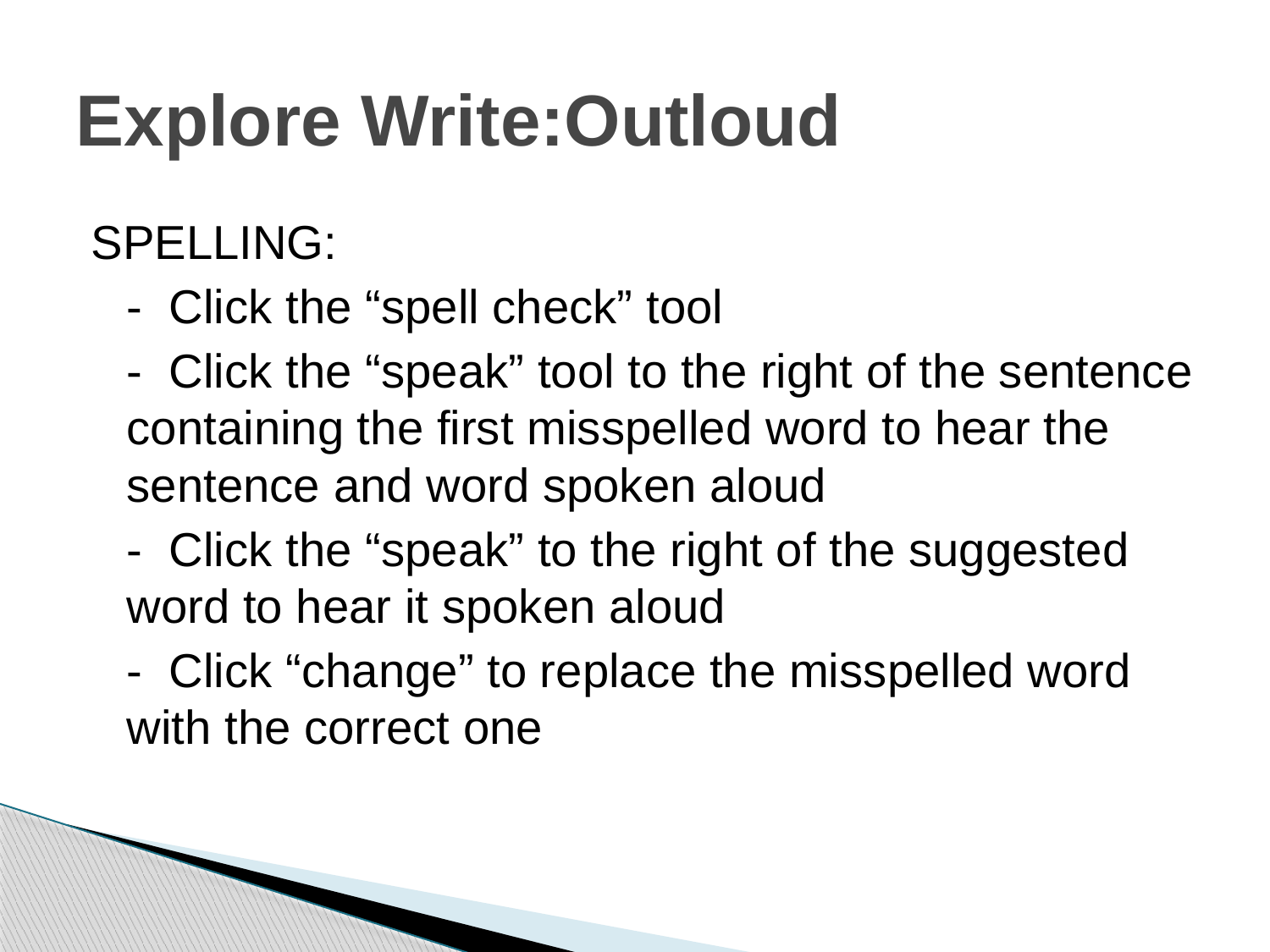

# Explore Write:Outloud
SPELLING:
	-  Click the “spell check” tool
	-  Click the “speak” tool to the right of the sentence containing the first misspelled word to hear the sentence and word spoken aloud
	-  Click the “speak” to the right of the suggested word to hear it spoken aloud
	-  Click “change” to replace the misspelled word with the correct one